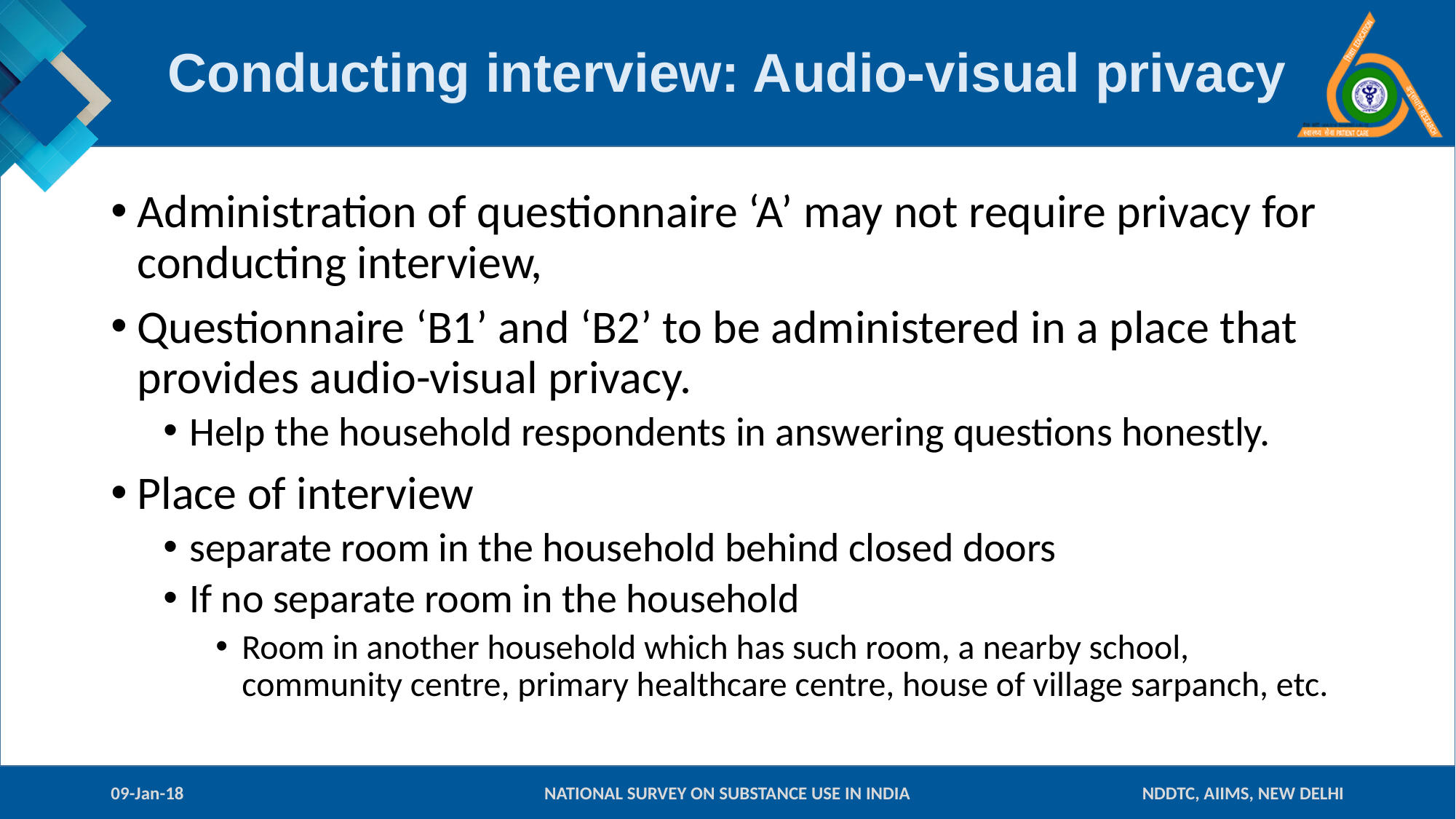

# Conducting interview: Audio-visual privacy
Administration of questionnaire ‘A’ may not require privacy for conducting interview,
Questionnaire ‘B1’ and ‘B2’ to be administered in a place that provides audio-visual privacy.
Help the household respondents in answering questions honestly.
Place of interview
separate room in the household behind closed doors
If no separate room in the household
Room in another household which has such room, a nearby school, community centre, primary healthcare centre, house of village sarpanch, etc.
09-Jan-18
NATIONAL SURVEY ON SUBSTANCE USE IN INDIA
NDDTC, AIIMS, NEW DELHI